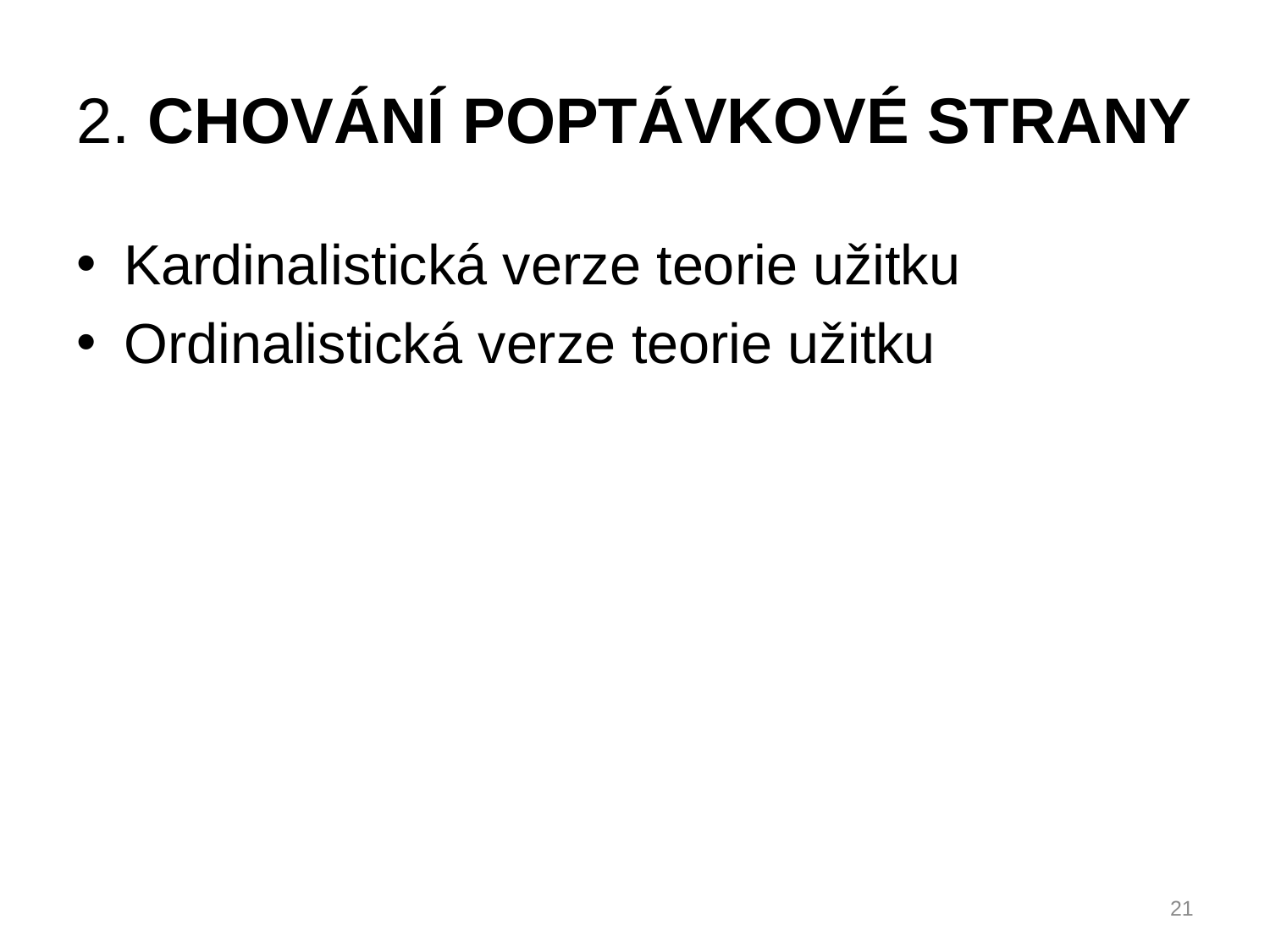

# 2. chování poptávkové strany
Kardinalistická verze teorie užitku
Ordinalistická verze teorie užitku

21